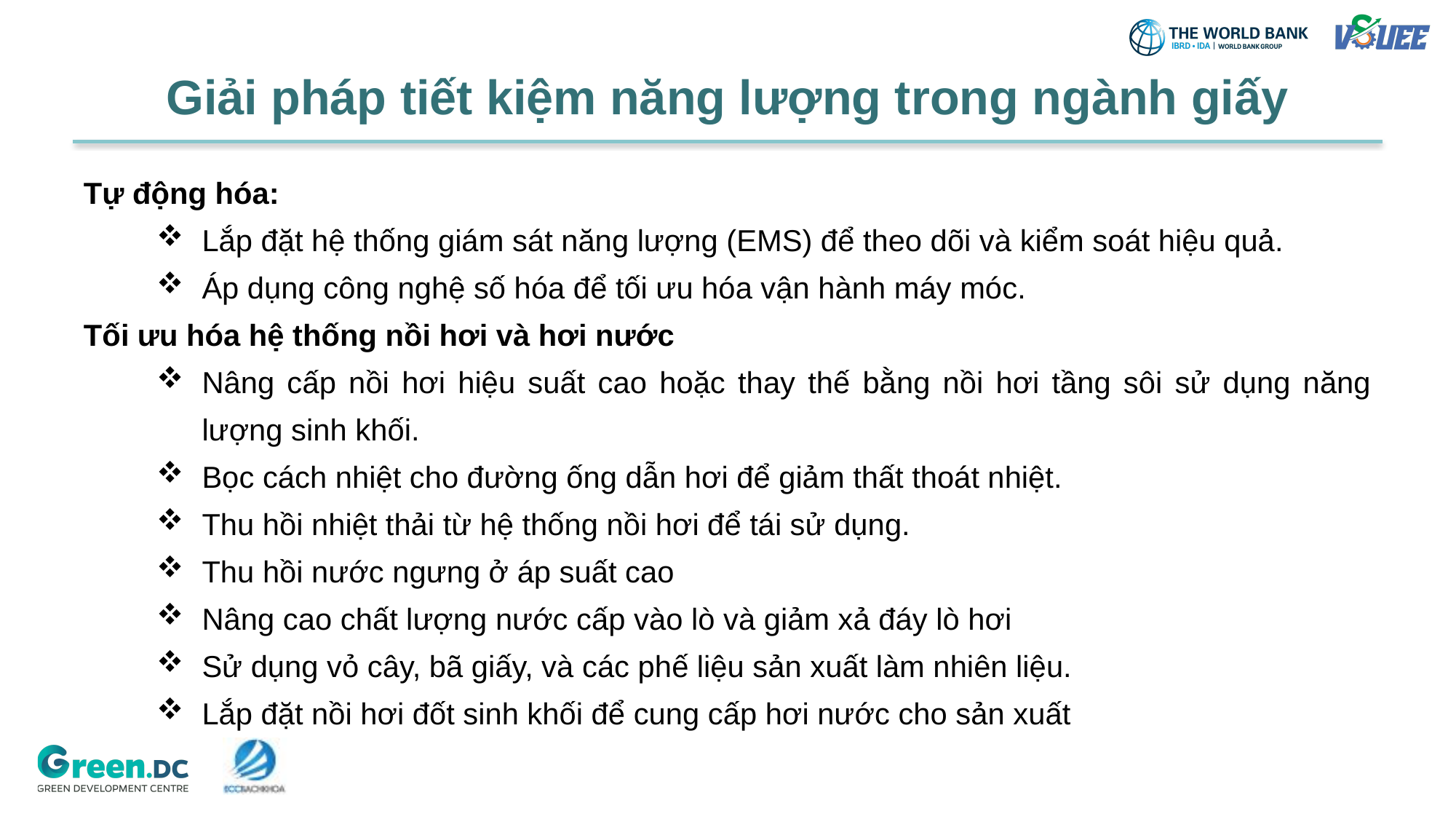

# Giải pháp tiết kiệm năng lượng trong ngành giấy
Tự động hóa:
Lắp đặt hệ thống giám sát năng lượng (EMS) để theo dõi và kiểm soát hiệu quả.
Áp dụng công nghệ số hóa để tối ưu hóa vận hành máy móc.
Tối ưu hóa hệ thống nồi hơi và hơi nước
Nâng cấp nồi hơi hiệu suất cao hoặc thay thế bằng nồi hơi tầng sôi sử dụng năng lượng sinh khối.
Bọc cách nhiệt cho đường ống dẫn hơi để giảm thất thoát nhiệt.
Thu hồi nhiệt thải từ hệ thống nồi hơi để tái sử dụng.
Thu hồi nước ngưng ở áp suất cao
Nâng cao chất lượng nước cấp vào lò và giảm xả đáy lò hơi
Sử dụng vỏ cây, bã giấy, và các phế liệu sản xuất làm nhiên liệu.
Lắp đặt nồi hơi đốt sinh khối để cung cấp hơi nước cho sản xuất